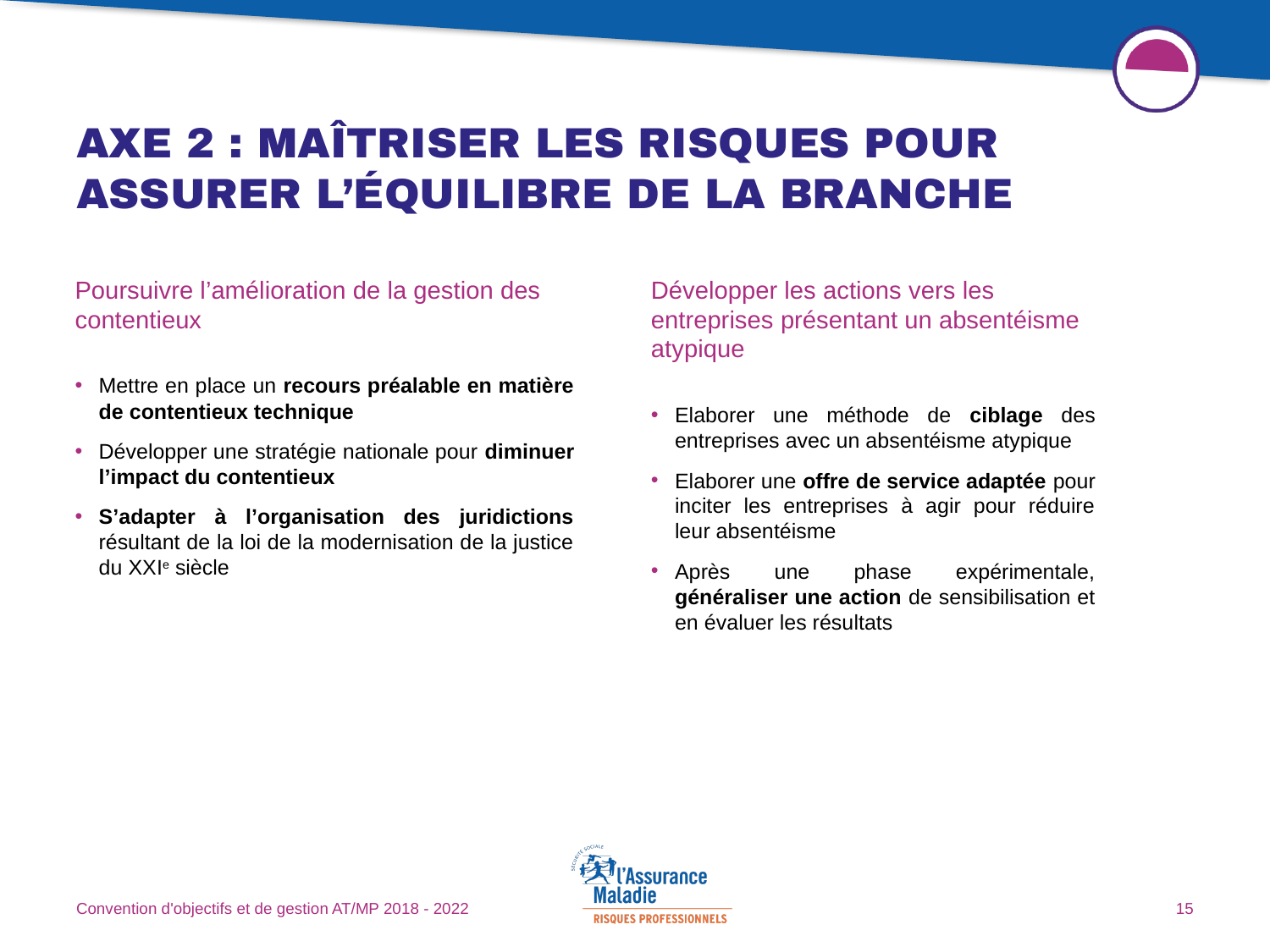

# Axe 2 : maîtriser les risques pour assurer l’équilibre de la branche
Poursuivre l’amélioration de la gestion des contentieux

Mettre en place un recours préalable en matière de contentieux technique
Développer une stratégie nationale pour diminuer l’impact du contentieux
S’adapter à l’organisation des juridictions résultant de la loi de la modernisation de la justice du XXIe siècle

Développer les actions vers les entreprises présentant un absentéisme atypique

Elaborer une méthode de ciblage des entreprises avec un absentéisme atypique
Elaborer une offre de service adaptée pour inciter les entreprises à agir pour réduire leur absentéisme
Après une phase expérimentale, généraliser une action de sensibilisation et en évaluer les résultats
Convention d'objectifs et de gestion AT/MP 2018 - 2022
15